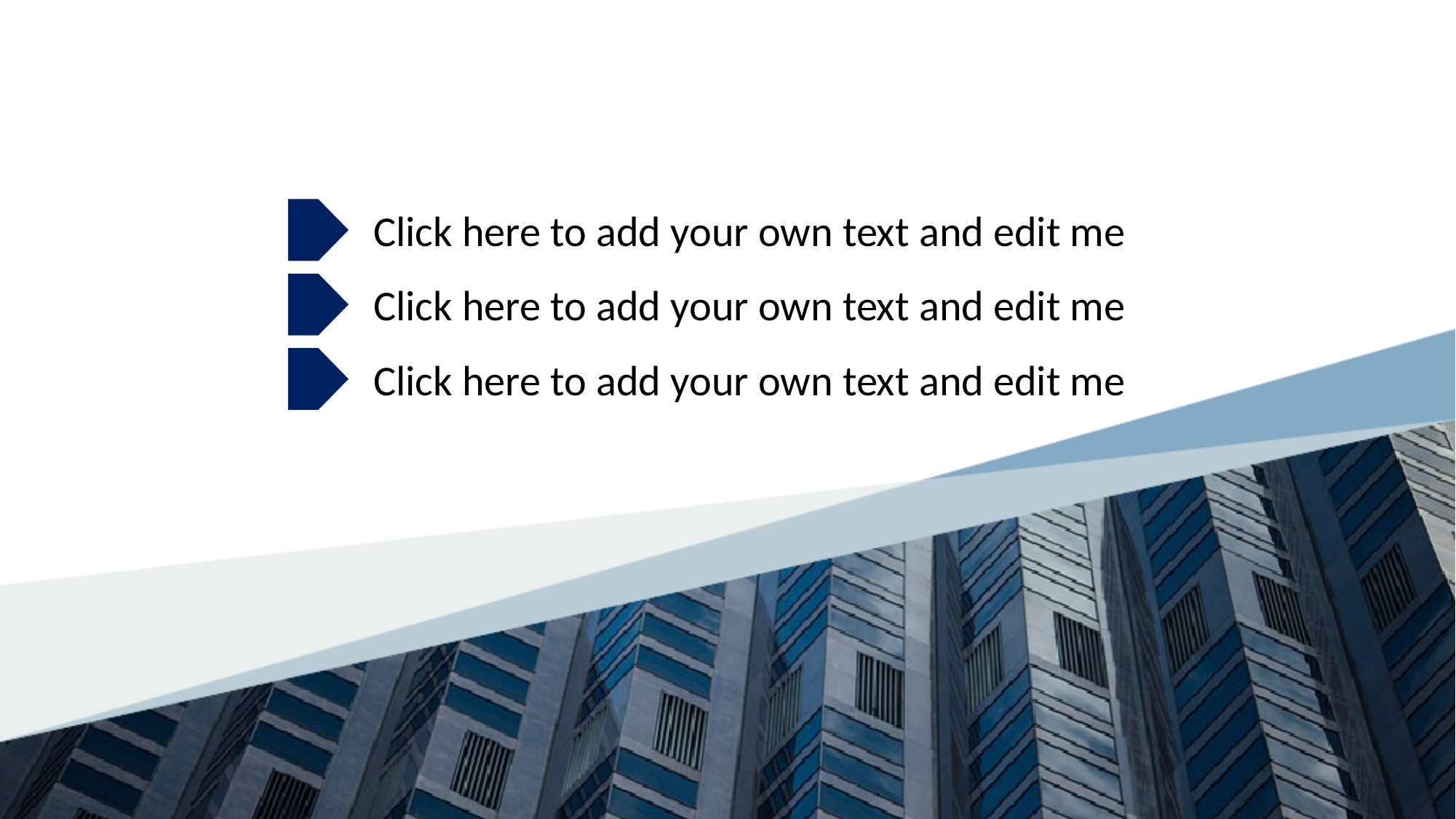

#
Click here to add your own text and edit me

Click here to add your own text and edit me

Click here to add your own text and edit me